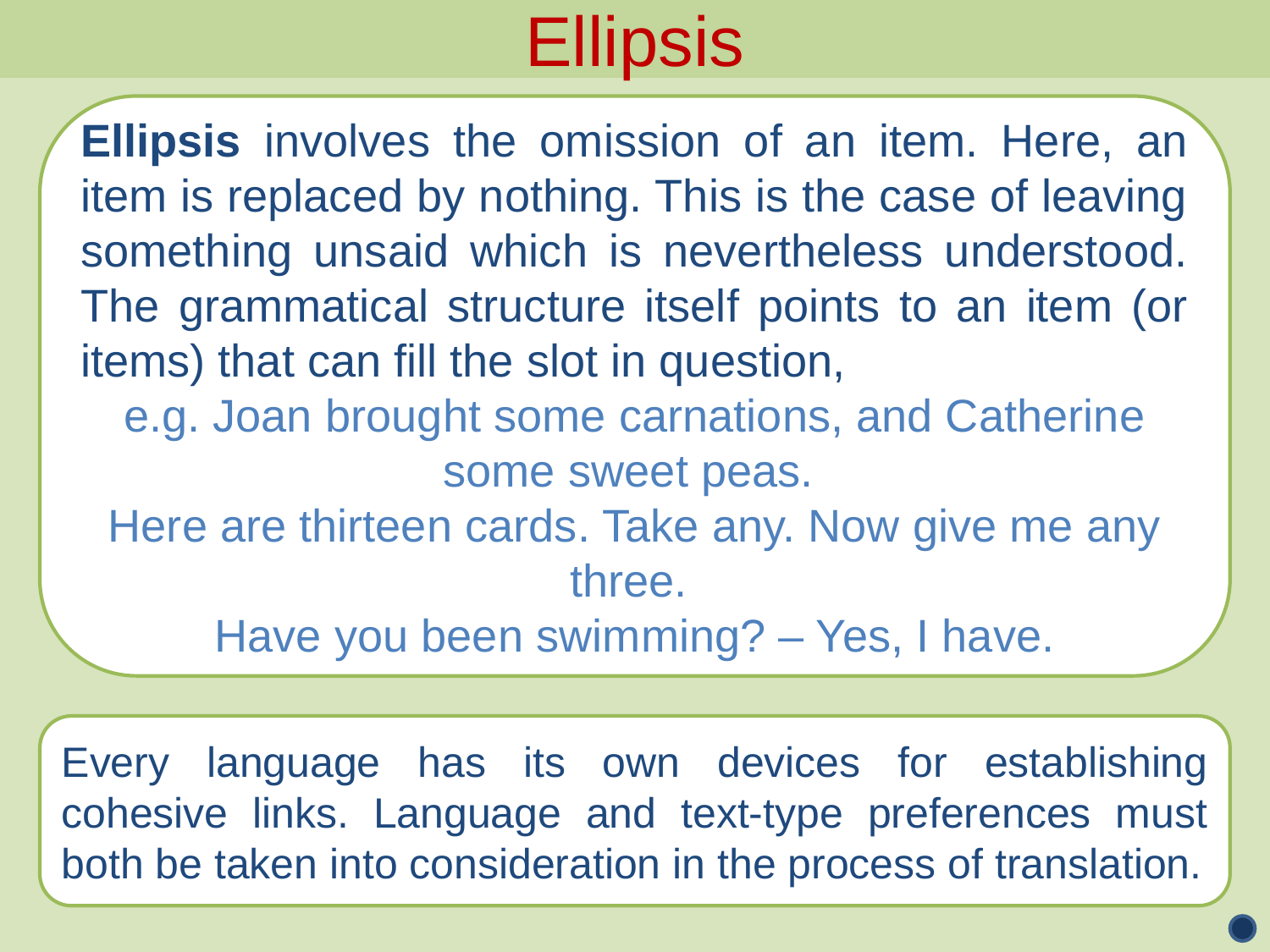

Ellipsis
Ellipsis involves the omission of an item. Here, an item is replaced by nothing. This is the case of leaving something unsaid which is nevertheless understood. The grammatical structure itself points to an item (or items) that can fill the slot in question,
e.g. Joan brought some carnations, and Catherine some sweet peas.
Here are thirteen cards. Take any. Now give me any three.
Have you been swimming? – Yes, I have.
Every language has its own devices for establishing cohesive links. Language and text-type preferences must both be taken into consideration in the process of translation.